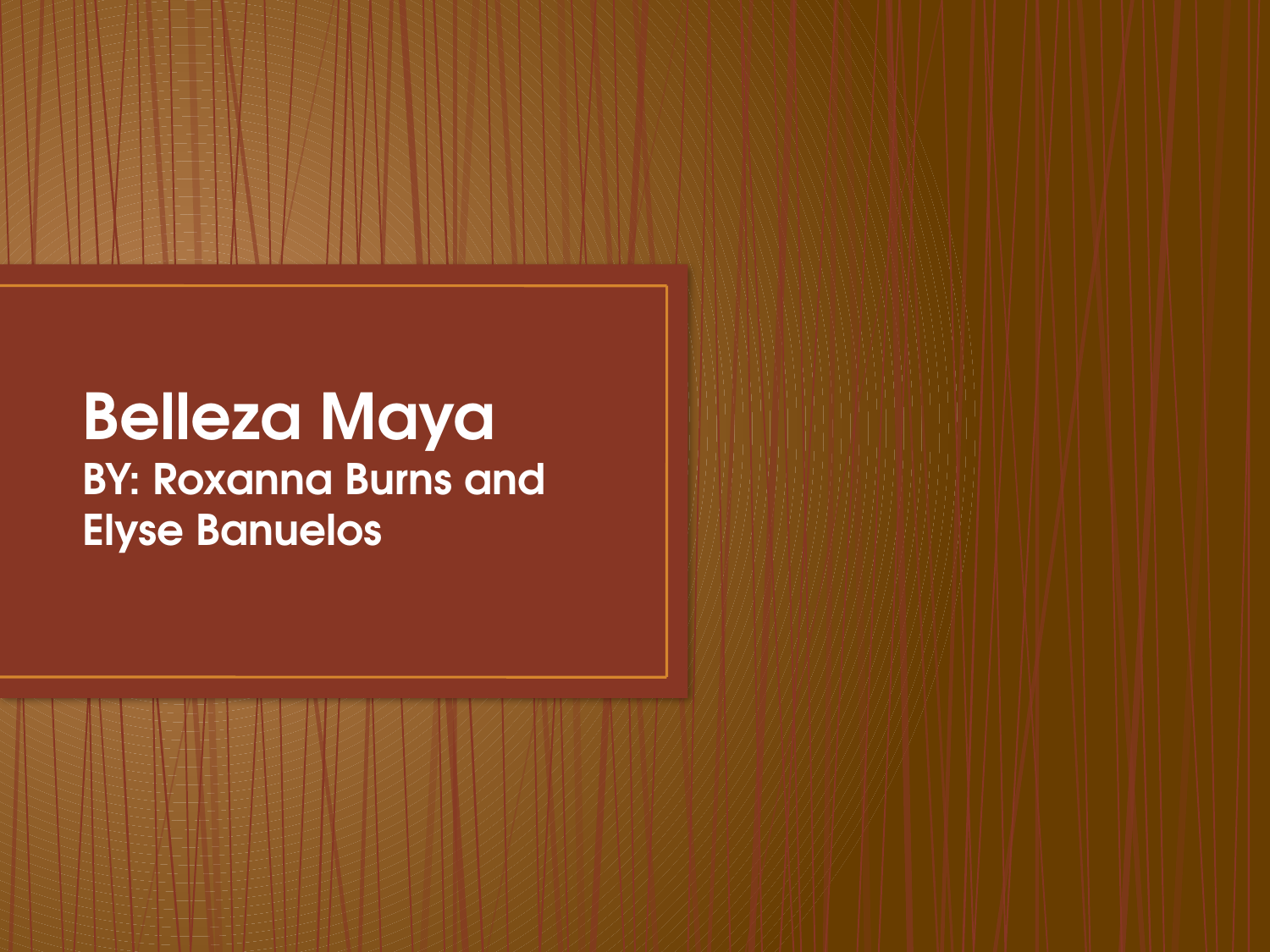

Belleza Maya
BY: Roxanna Burns and Elyse Banuelos